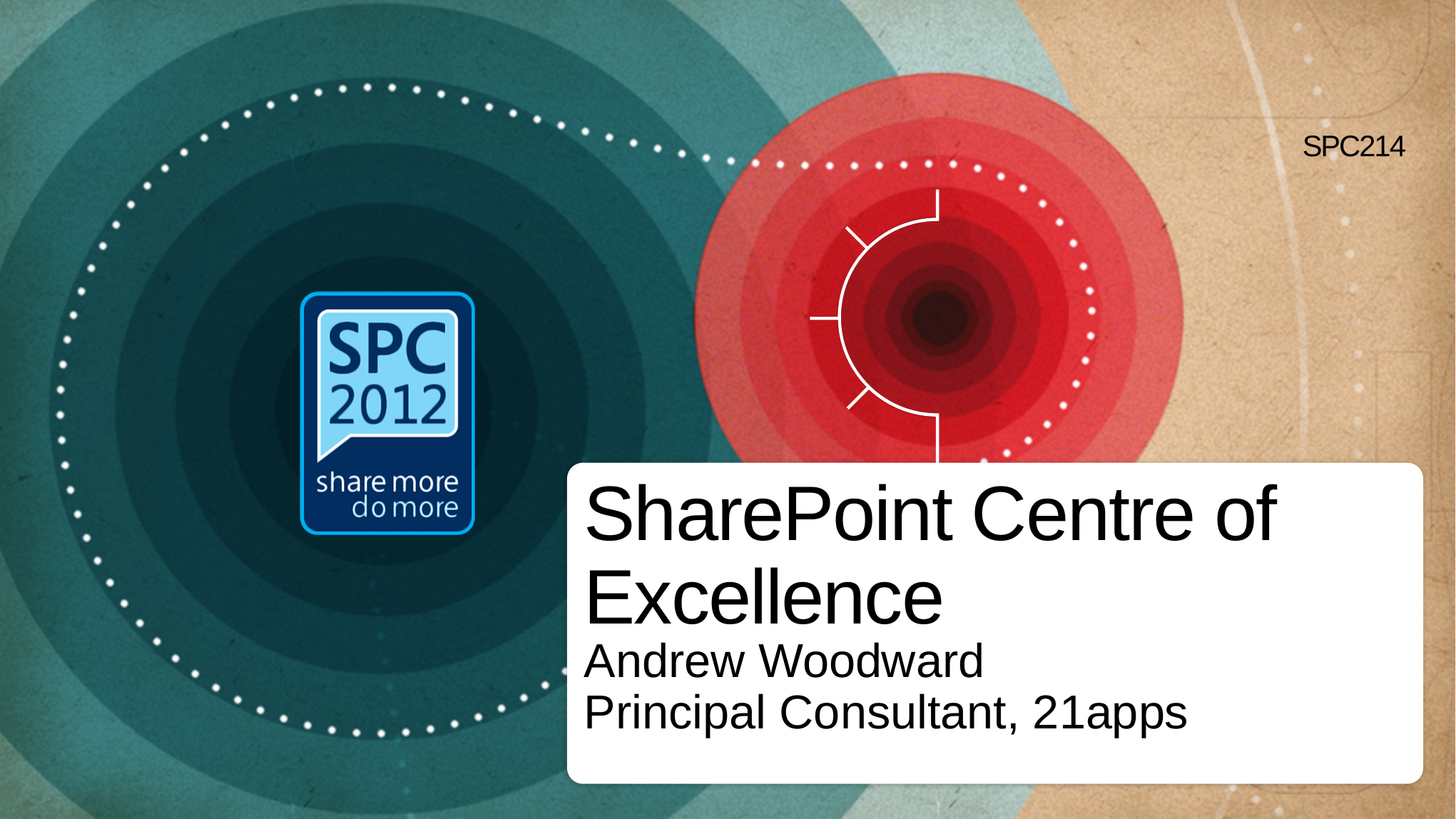

SPC214
# SharePoint Centre of Excellence
Andrew Woodward
Principal Consultant, 21apps